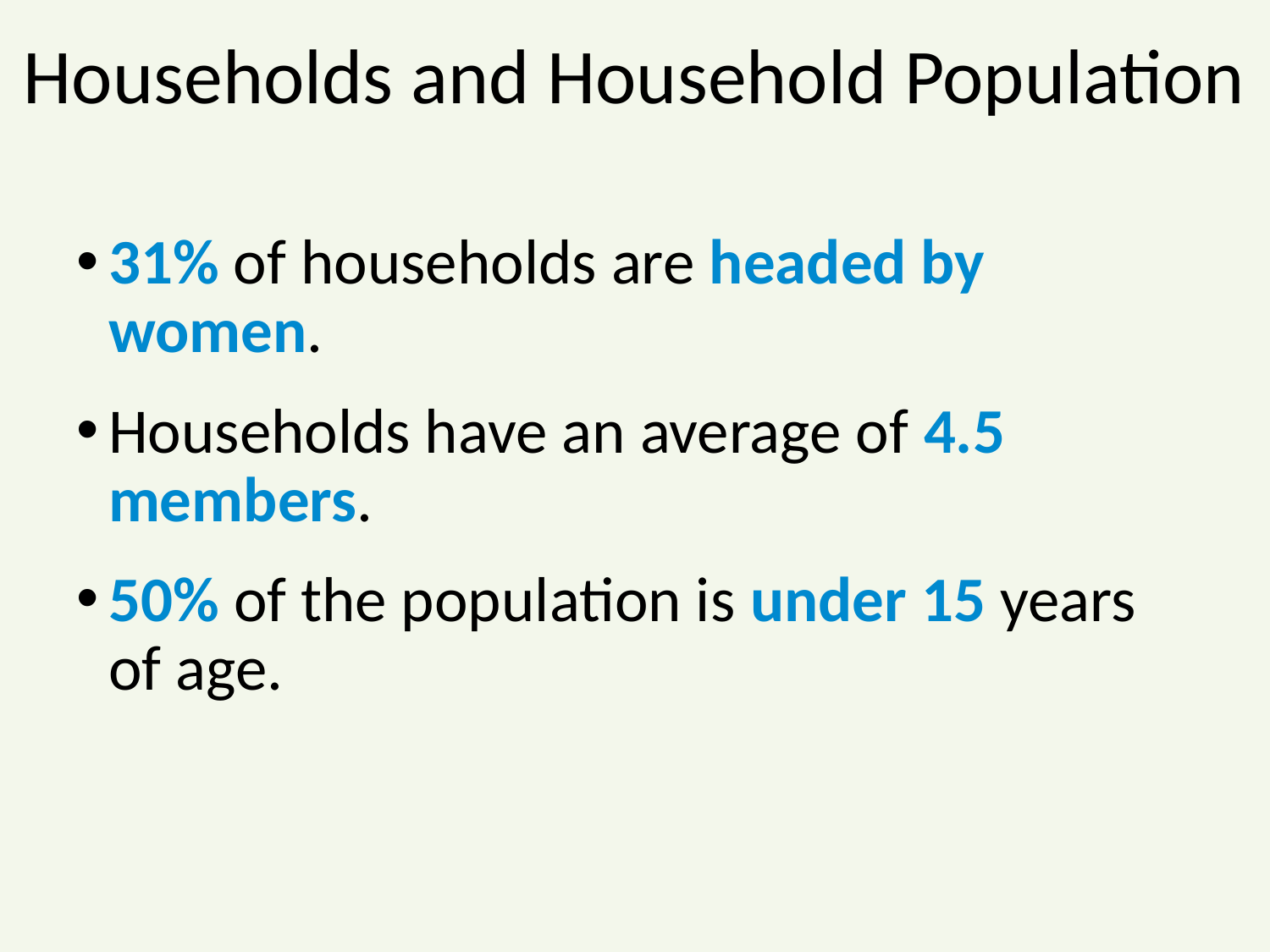

# Households and Household Population
31% of households are headed by women.
Households have an average of 4.5 members.
50% of the population is under 15 years of age.